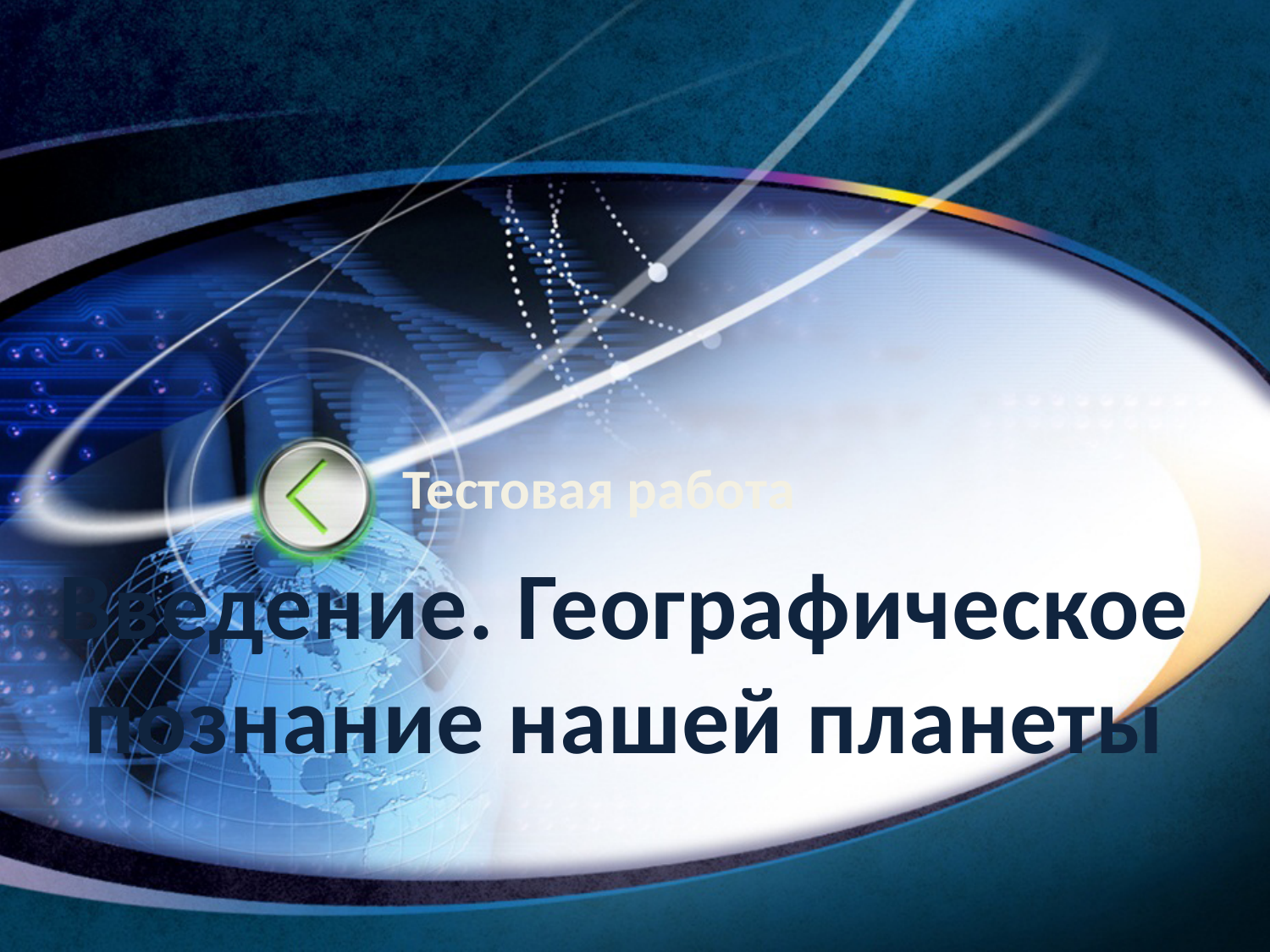

Тестовая работа
# Введение. Географическое познание нашей планеты